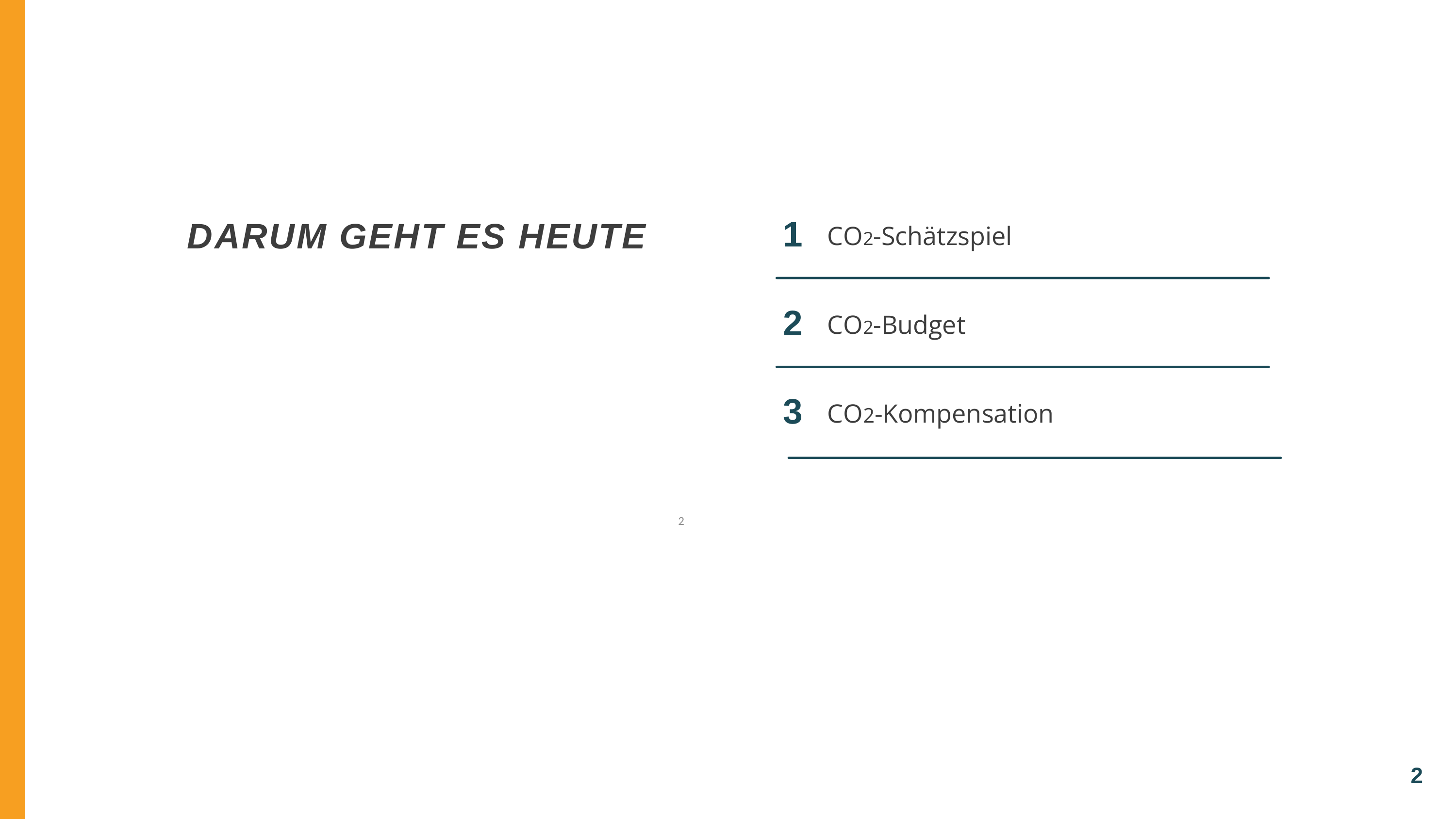

DARUM GEHT ES HEUTE
1
CO2-Schätzspiel

2
CO2-Budget

3
CO2-Kompensation

2
2